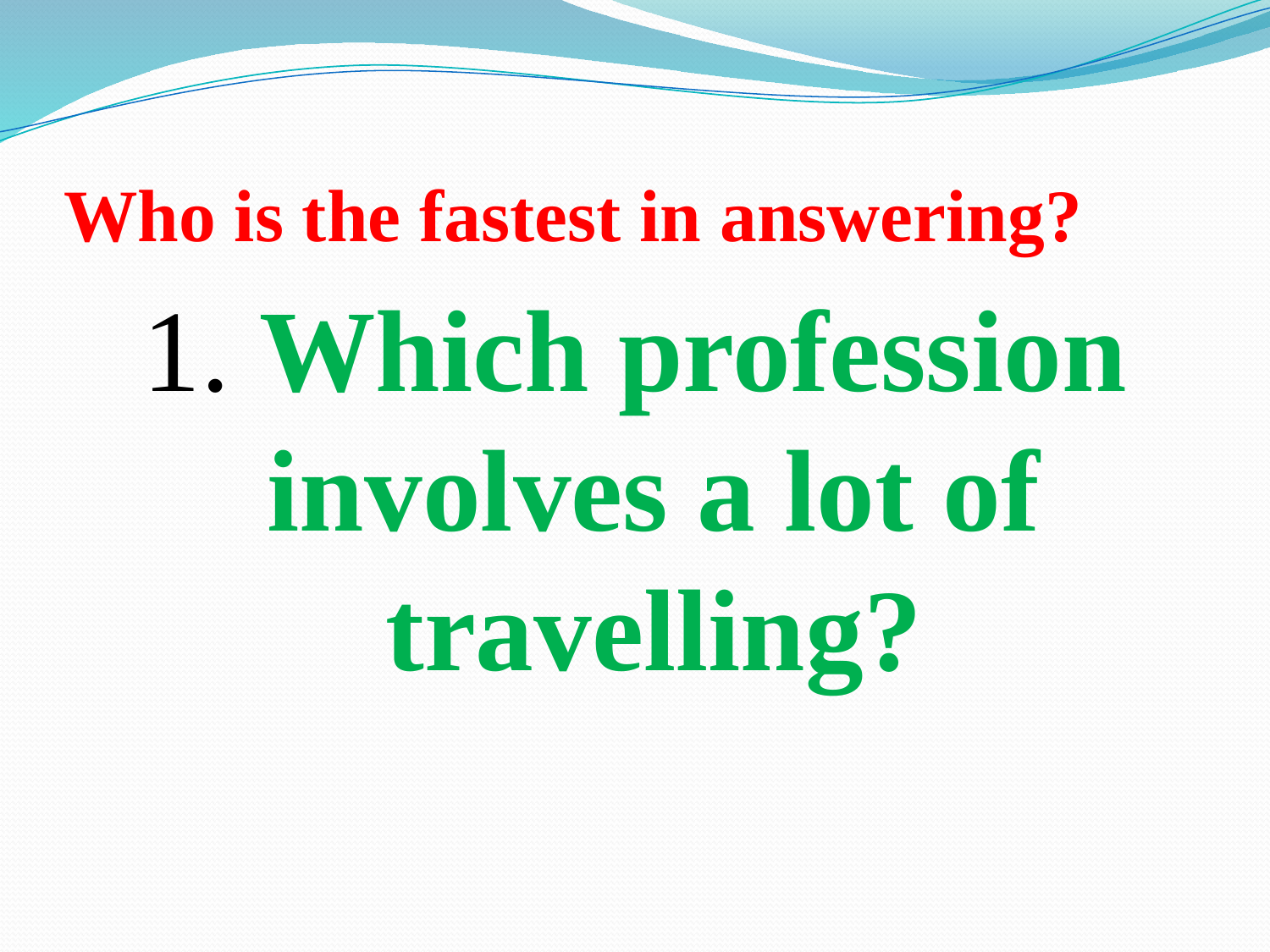

# Who is the fastest in answering?
1. Which profession involves a lot of travelling?